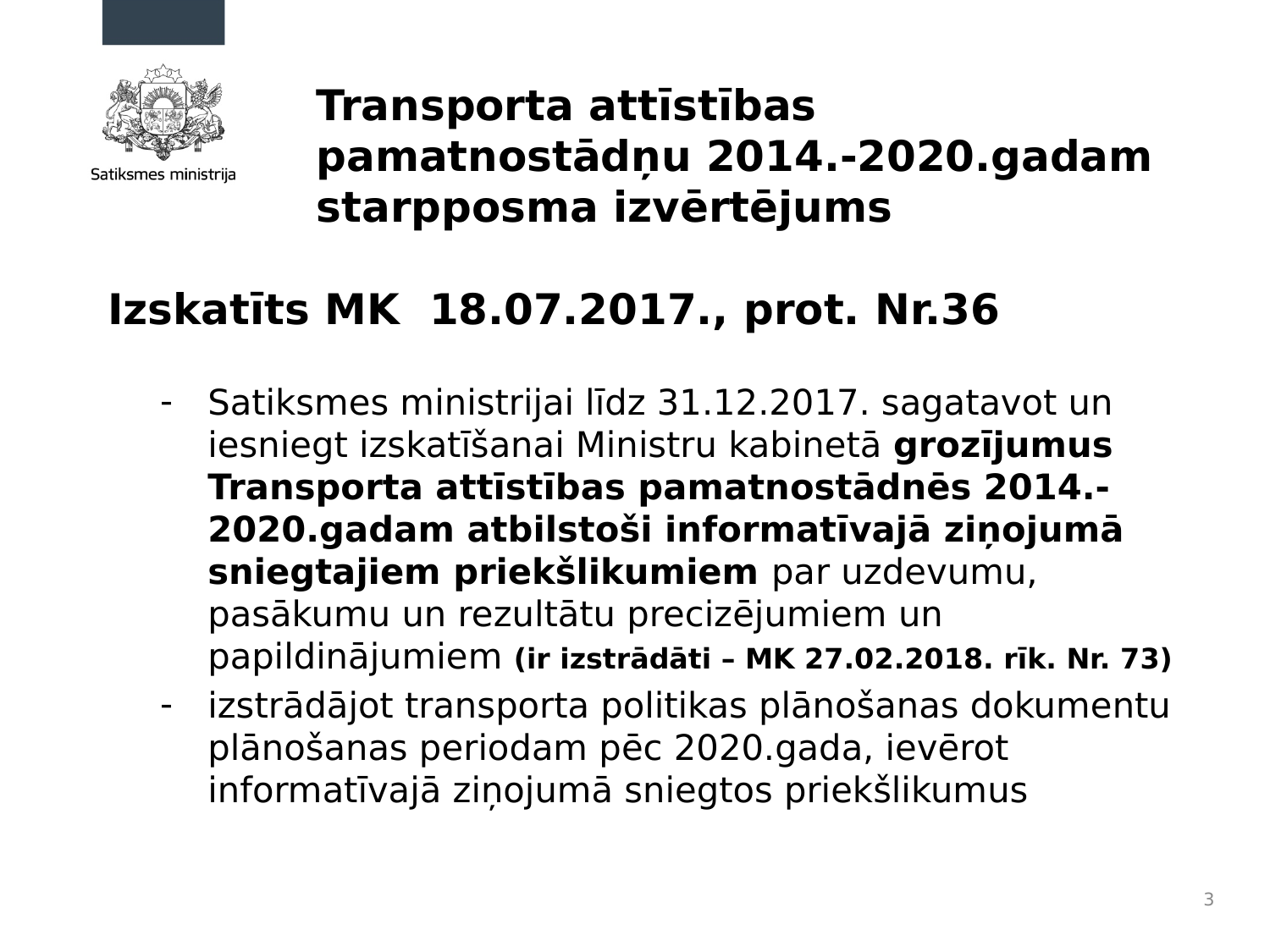

Transporta attīstības pamatnostādņu 2014.-2020.gadam starpposma izvērtējums

Izskatīts MK  18.07.2017., prot. Nr.36

Satiksmes ministrijai līdz 31.12.2017. sagatavot un iesniegt izskatīšanai Ministru kabinetā grozījumus Transporta attīstības pamatnostādnēs 2014.-2020.gadam atbilstoši informatīvajā ziņojumā sniegtajiem priekšlikumiem par uzdevumu, pasākumu un rezultātu precizējumiem un papildinājumiem (ir izstrādāti – MK 27.02.2018. rīk. Nr. 73)
izstrādājot transporta politikas plānošanas dokumentu plānošanas periodam pēc 2020.gada, ievērot informatīvajā ziņojumā sniegtos priekšlikumus
3